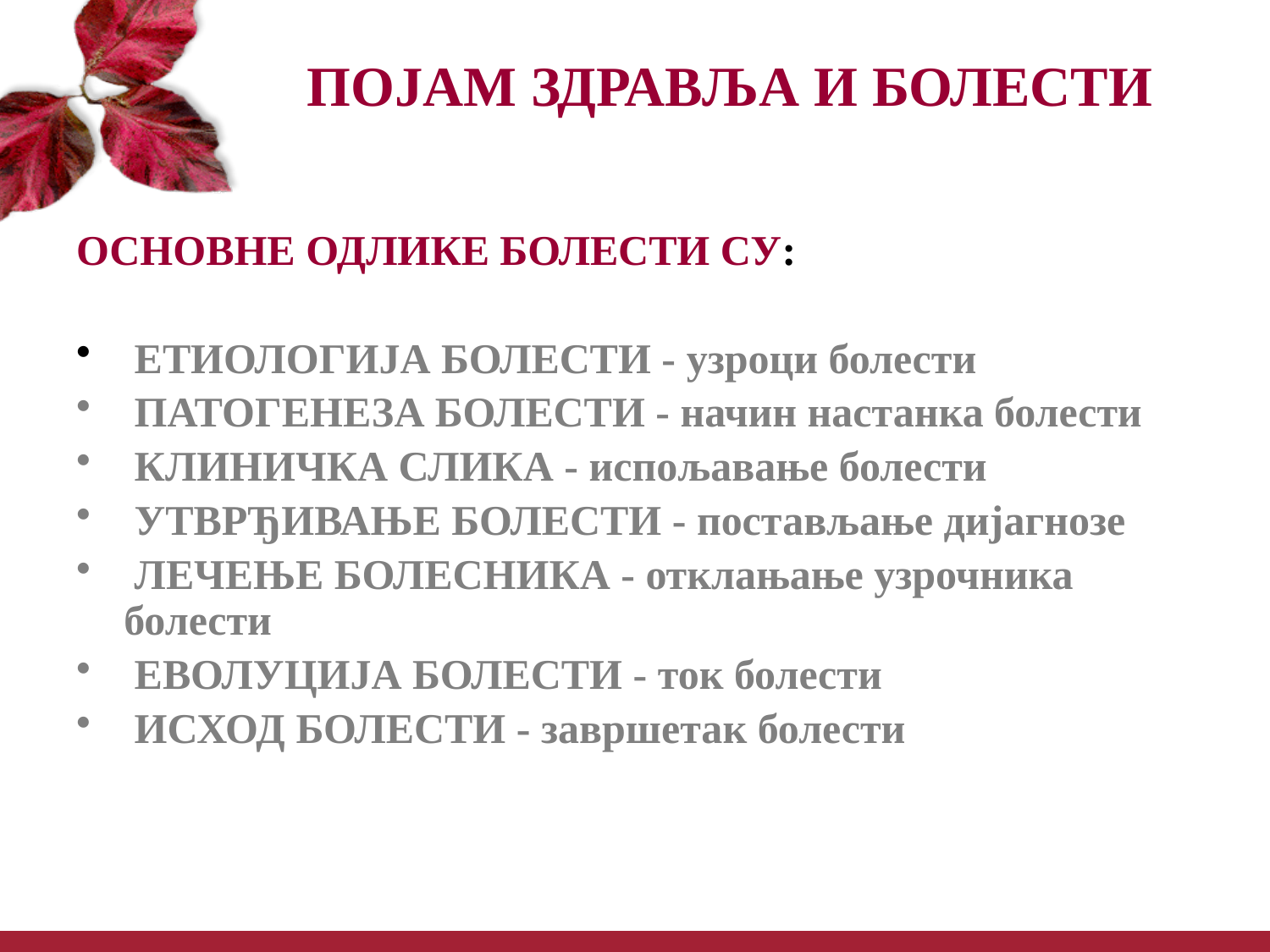

# ПОЈАМ ЗДРАВЉА И БОЛЕСТИ
ОСНОВНЕ ОДЛИКЕ БОЛЕСТИ СУ:

 ЕТИОЛОГИЈА БОЛЕСТИ - узроци болести
 ПАТОГЕНЕЗА БОЛЕСТИ - начин настанка болести
 КЛИНИЧКА СЛИКА - испољавање болести
 УТВРЂИВАЊЕ БОЛЕСТИ - постављање дијагнозе
 ЛЕЧЕЊЕ БОЛЕСНИКА - отклањање узрочника болести
 ЕВОЛУЦИЈА БОЛЕСТИ - ток болести
 ИСХОД БОЛЕСТИ - завршетак болести